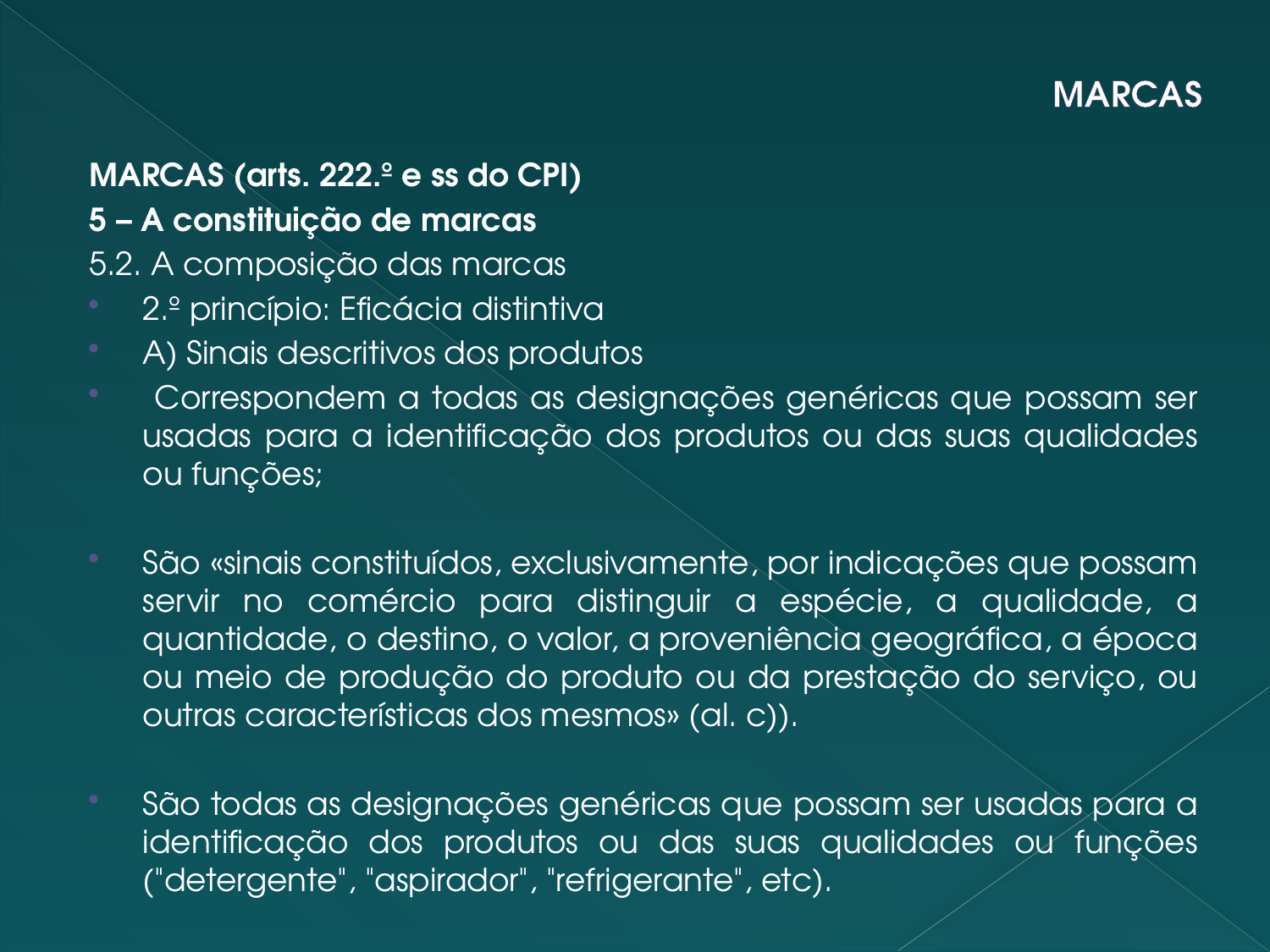

# MARCAS
MARCAS (arts. 222.º e ss do CPI)
5 – A constituição de marcas
5.2. A composição das marcas
2.º princípio: Eficácia distintiva
A) Sinais descritivos dos produtos
 Correspondem a todas as designações genéricas que possam ser usadas para a identificação dos produtos ou das suas qualidades ou funções;

São «sinais constituídos, exclusivamente, por indicações que possam servir no comércio para distinguir a espécie, a qualidade, a quantidade, o destino, o valor, a proveniência geográfica, a época ou meio de produção do produto ou da prestação do serviço, ou outras características dos mesmos» (al. c)).

São todas as designações genéricas que possam ser usadas para a identificação dos produtos ou das suas qualidades ou funções ("detergente", "aspirador", "refrigerante", etc).